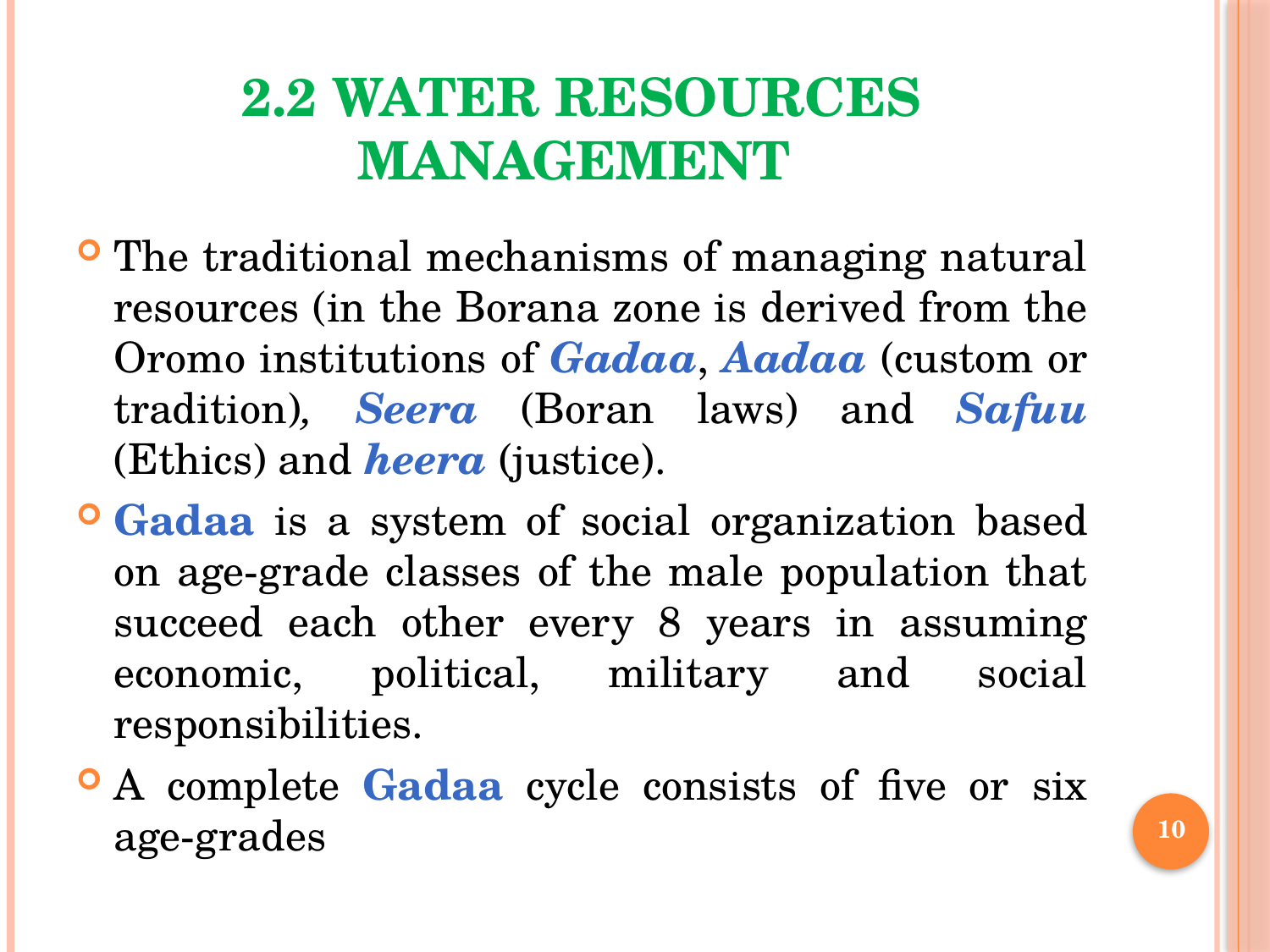

# 2.2 Water Resources Management
The traditional mechanisms of managing natural resources (in the Borana zone is derived from the Oromo institutions of Gadaa, Aadaa (custom or tradition), Seera (Boran laws) and Safuu (Ethics) and heera (justice).
Gadaa is a system of social organization based on age-grade classes of the male population that succeed each other every 8 years in assuming economic, political, military and social responsibilities.
A complete Gadaa cycle consists of five or six age-grades

10